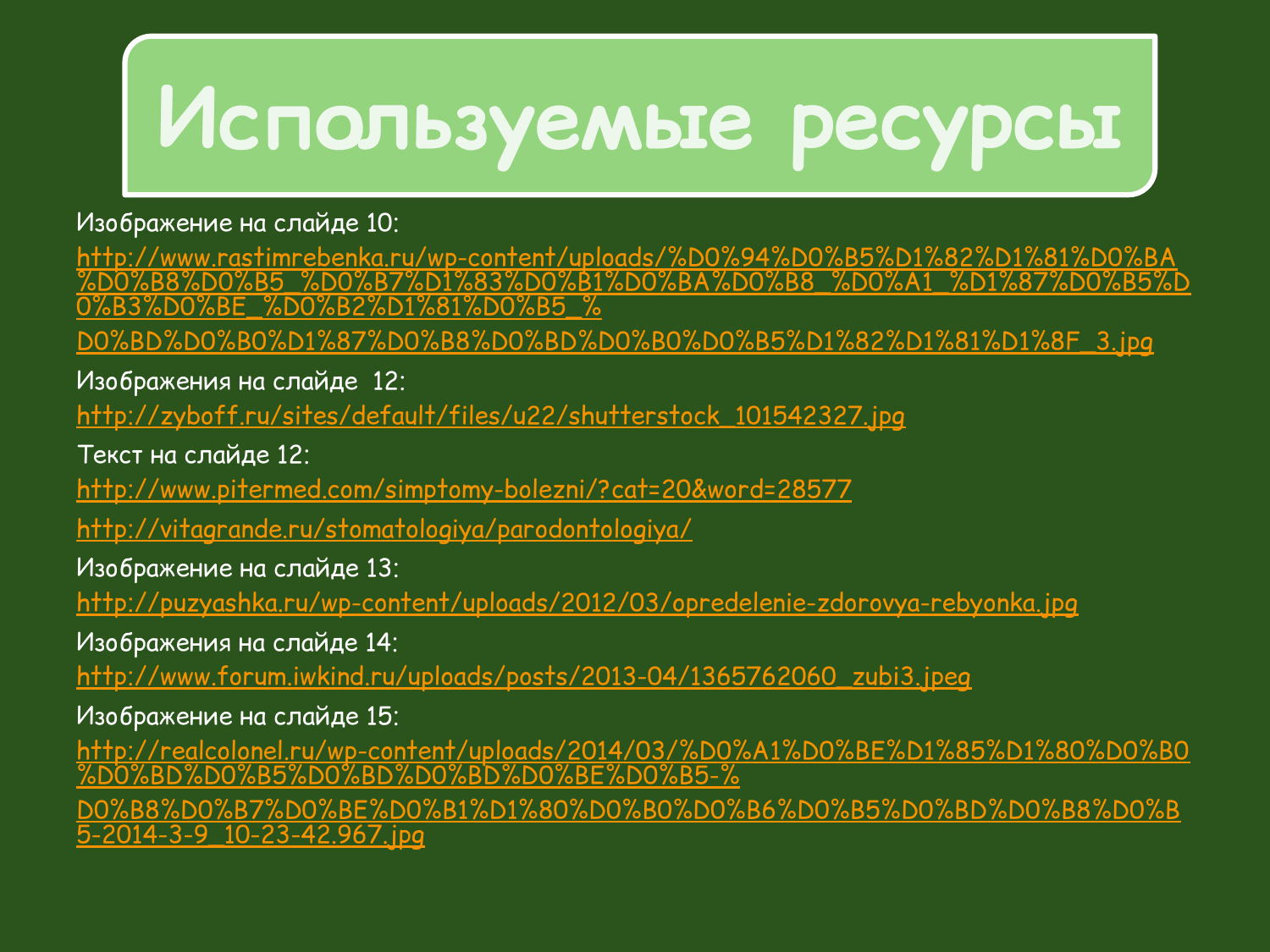

Используемые ресурсы

Изображение на слайде 10:
http://www.rastimrebenka.ru/wp-content/uploads/%D0%94%D0%B5%D1%82%D1%81%D0%BA%D0%B8%D0%B5_%D0%B7%D1%83%D0%B1%D0%BA%D0%B8_%D0%A1_%D1%87%D0%B5%D0%B3%D0%BE_%D0%B2%D1%81%D0%B5_%D0%BD%D0%B0%D1%87%D0%B8%D0%BD%D0%B0%D0%B5%D1%82%D1%81%D1%8F_3.jpg
Изображения на слайде  12:
http://zyboff.ru/sites/default/files/u22/shutterstock_101542327.jpg
Текст на слайде 12:
http://www.pitermed.com/simptomy-bolezni/?cat=20&word=28577
http://vitagrande.ru/stomatologiya/parodontologiya/
Изображение на слайде 13:
http://puzyashka.ru/wp-content/uploads/2012/03/opredelenie-zdorovya-rebyonka.jpg
Изображения на слайде 14:
http://www.forum.iwkind.ru/uploads/posts/2013-04/1365762060_zubi3.jpeg
Изображение на слайде 15:
http://realcolonel.ru/wp-content/uploads/2014/03/%D0%A1%D0%BE%D1%85%D1%80%D0%B0%D0%BD%D0%B5%D0%BD%D0%BD%D0%BE%D0%B5-%D0%B8%D0%B7%D0%BE%D0%B1%D1%80%D0%B0%D0%B6%D0%B5%D0%BD%D0%B8%D0%B5-2014-3-9_10-23-42.967.jpg